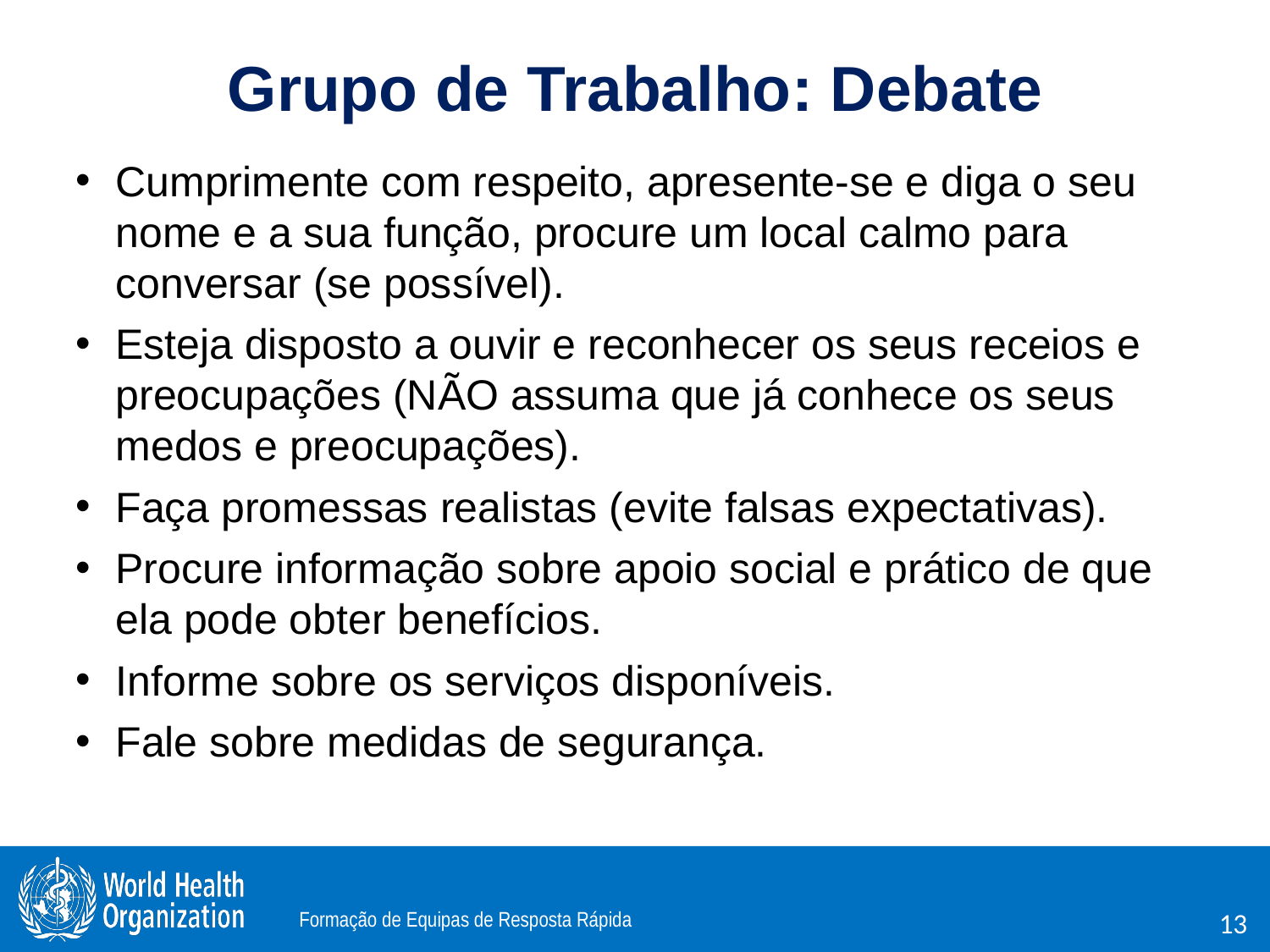

# Grupo de Trabalho: Debate
Cumprimente com respeito, apresente-se e diga o seu nome e a sua função, procure um local calmo para conversar (se possível).
Esteja disposto a ouvir e reconhecer os seus receios e preocupações (NÃO assuma que já conhece os seus medos e preocupações).
Faça promessas realistas (evite falsas expectativas).
Procure informação sobre apoio social e prático de que ela pode obter benefícios.
Informe sobre os serviços disponíveis.
Fale sobre medidas de segurança.